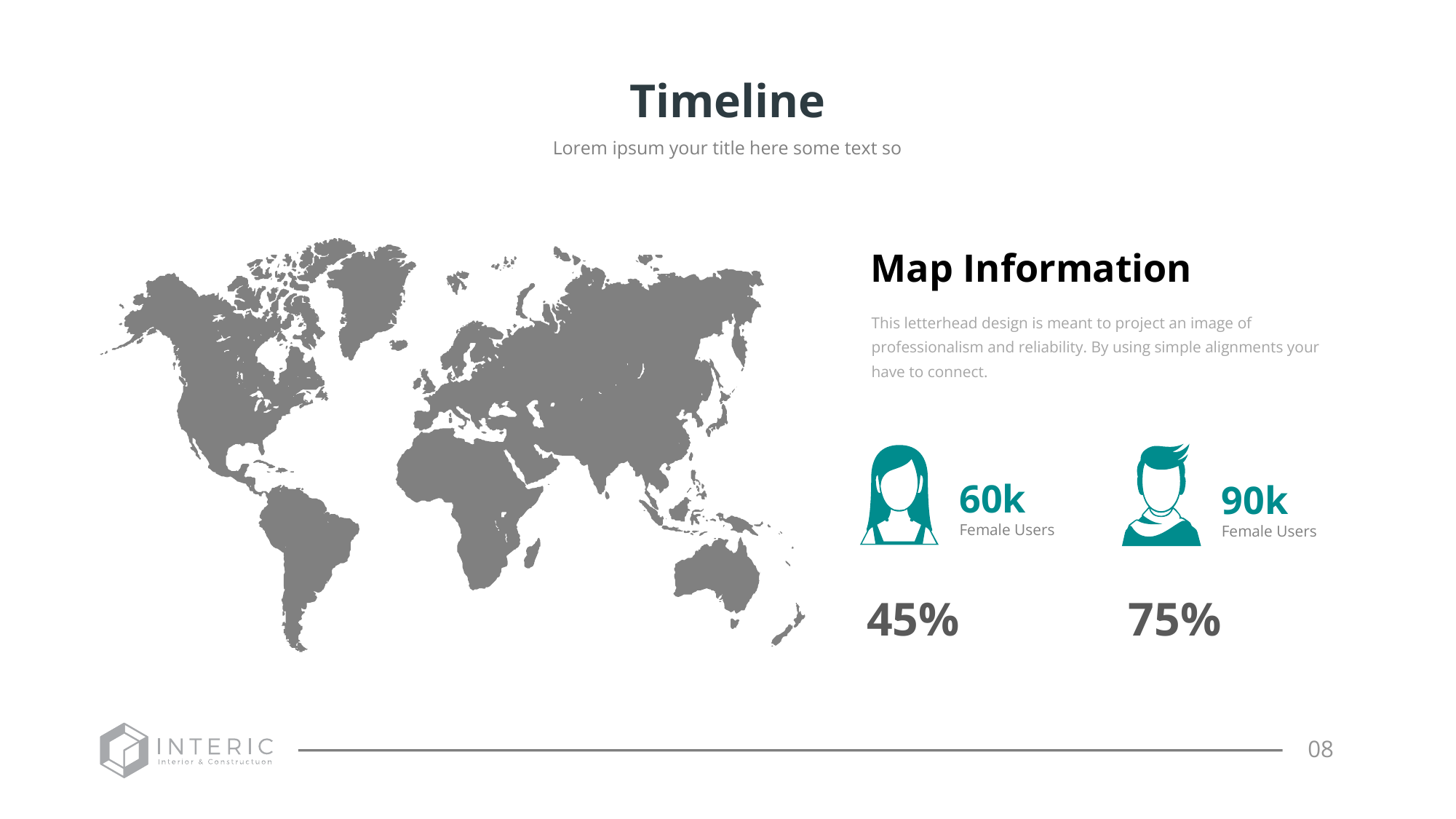

# Timeline
Lorem ipsum your title here some text so

Map Information
This letterhead design is meant to project an image of professionalism and reliability. By using simple alignments your have to connect.

90k
Female Users

60k
Female Users
45%
75%
08